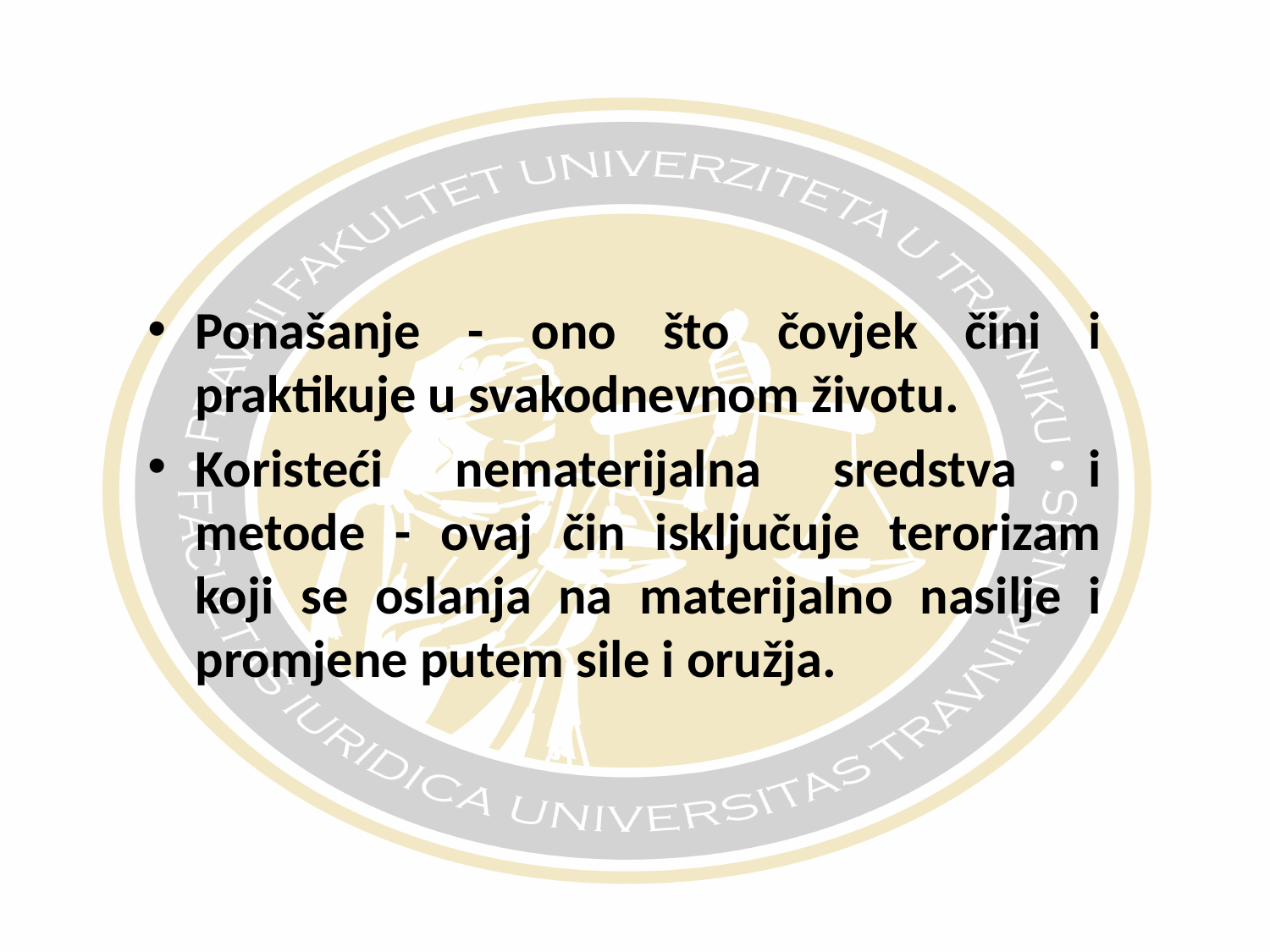

#
Ponašanje - ono što čovjek čini i praktikuje u svakodnevnom životu.
Koristeći nematerijalna sredstva i metode - ovaj čin isključuje terorizam koji se oslanja na materijalno nasilje i promjene putem sile i oružja.